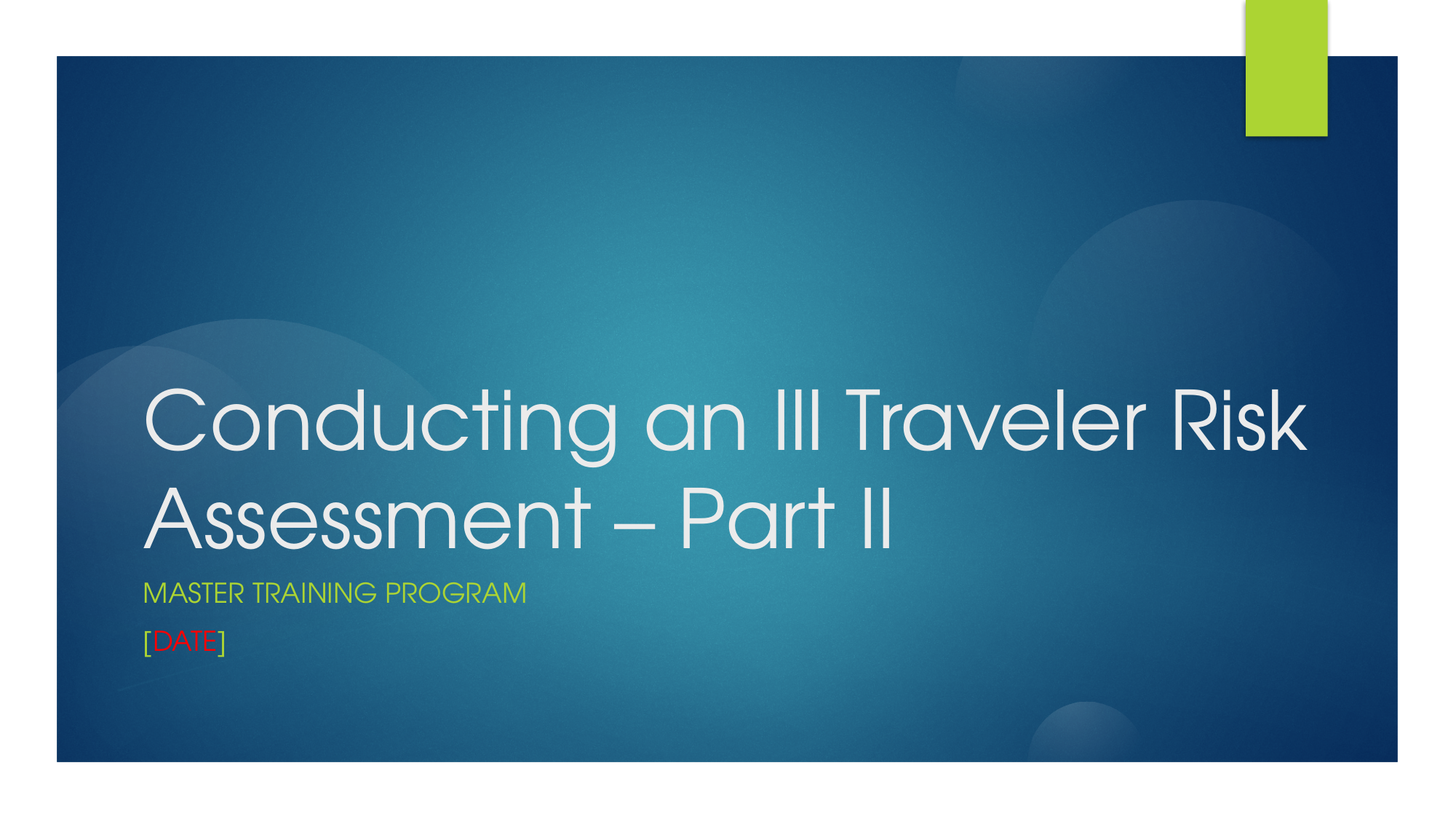

# Conducting an Ill Traveler Risk Assessment – Part II
Master training program
[Date]